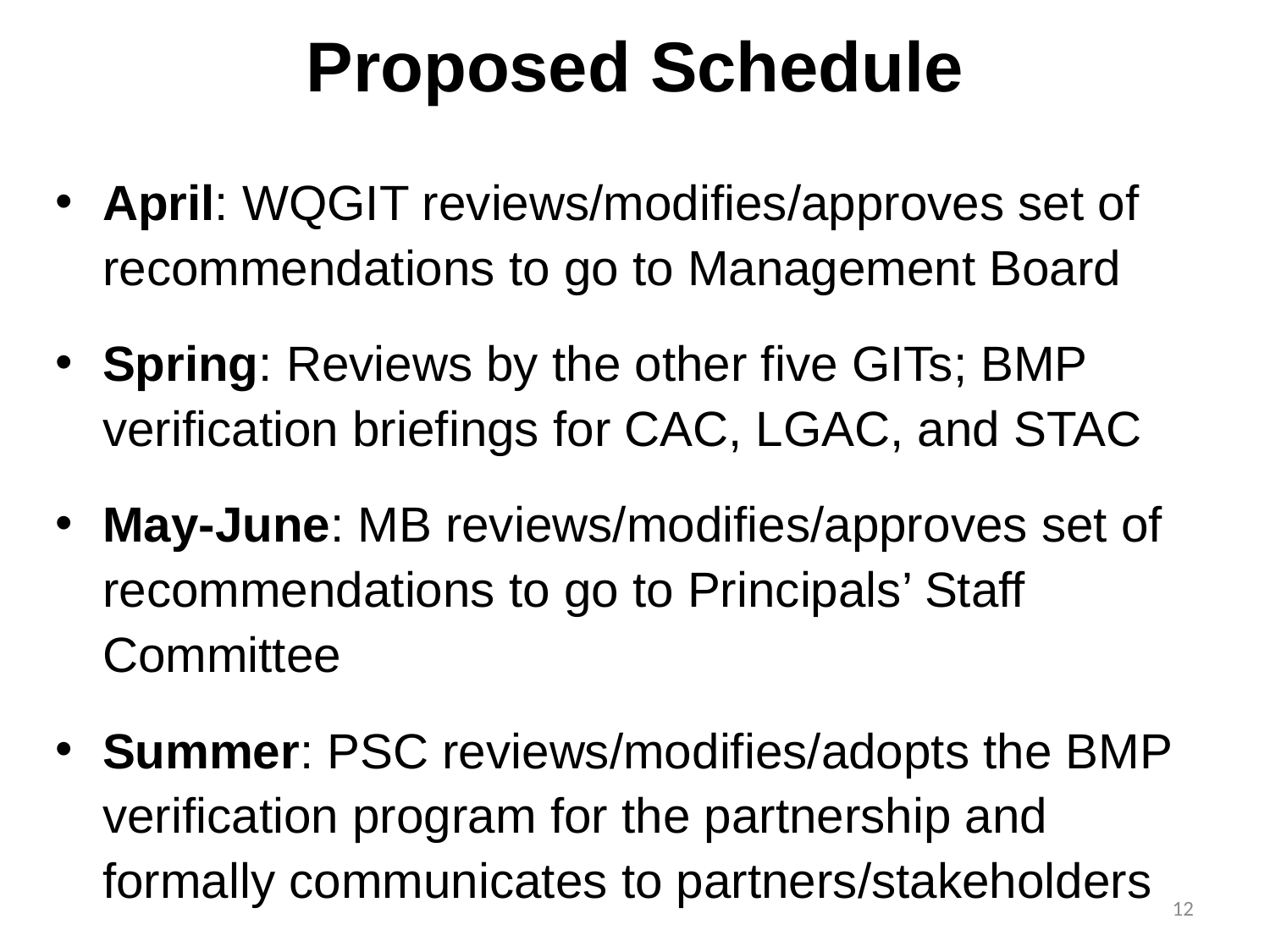

# Proposed Schedule
April: WQGIT reviews/modifies/approves set of recommendations to go to Management Board
Spring: Reviews by the other five GITs; BMP verification briefings for CAC, LGAC, and STAC
May-June: MB reviews/modifies/approves set of recommendations to go to Principals’ Staff Committee
Summer: PSC reviews/modifies/adopts the BMP verification program for the partnership and formally communicates to partners/stakeholders

12